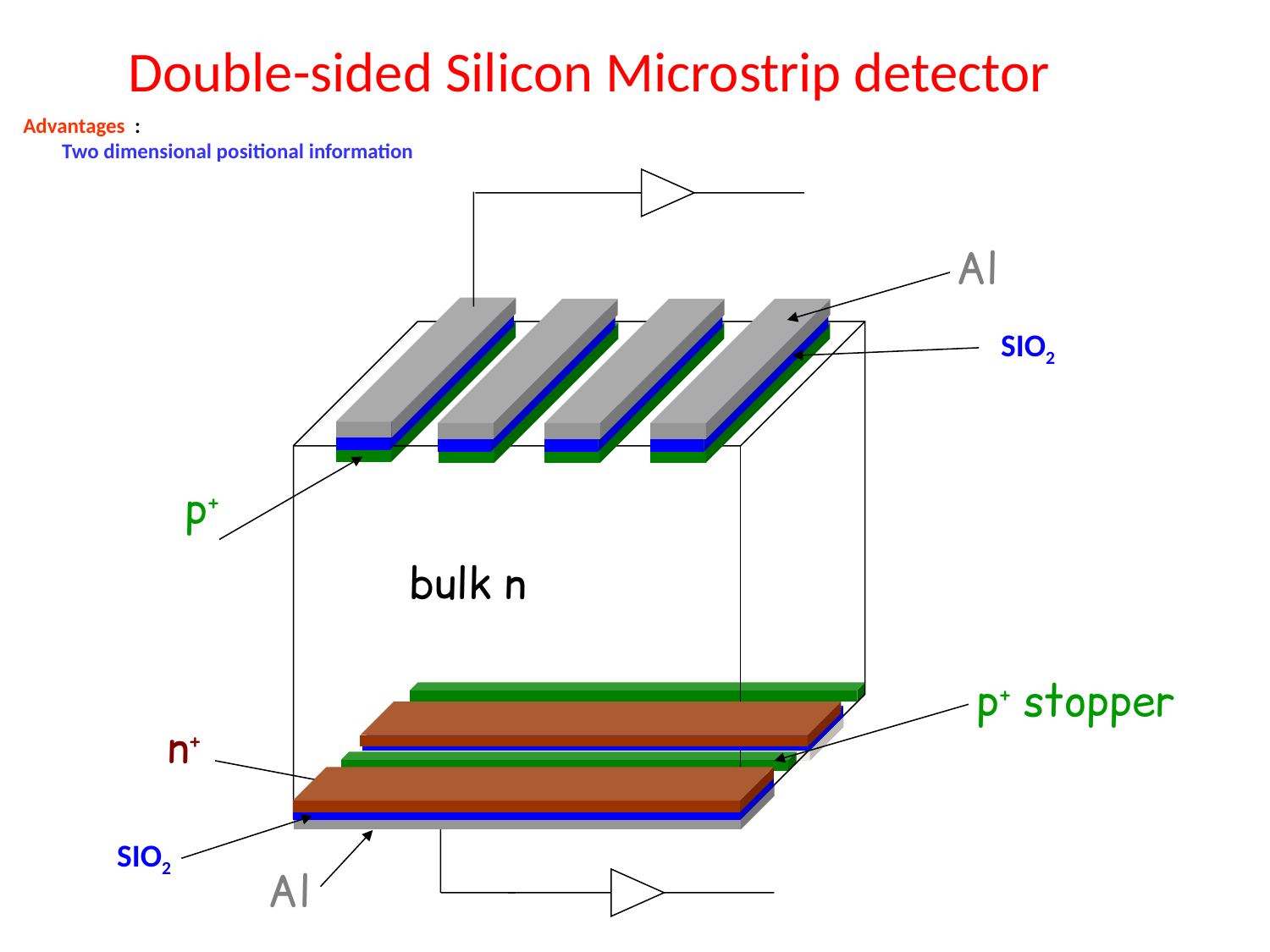

# Double-sided Silicon Microstrip detector
Advantages  :
        Two dimensional positional information

Al

SIO2

p+
bulk n
p+ stopper

n+

SIO2

Al